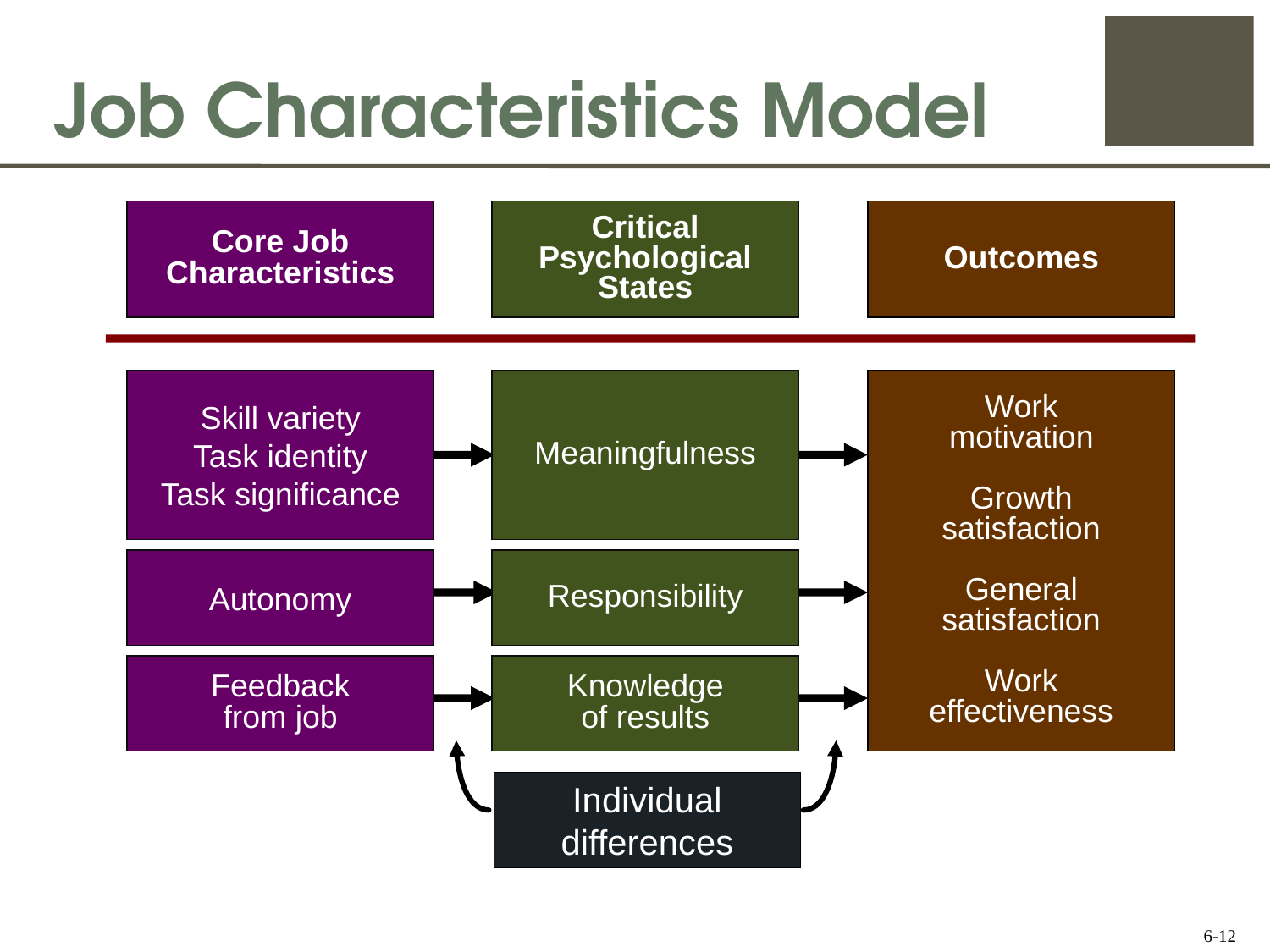

# Job Characteristics Model
Core Job
Characteristics
Critical
Psychological
States
Outcomes

Skill variety
Task identity
Task significance
Meaningfulness
Work
motivation

Growth
satisfaction

General
satisfaction

Work
effectiveness

Autonomy
Responsibility

Feedback
from job
Knowledge
of results

Individual
differences